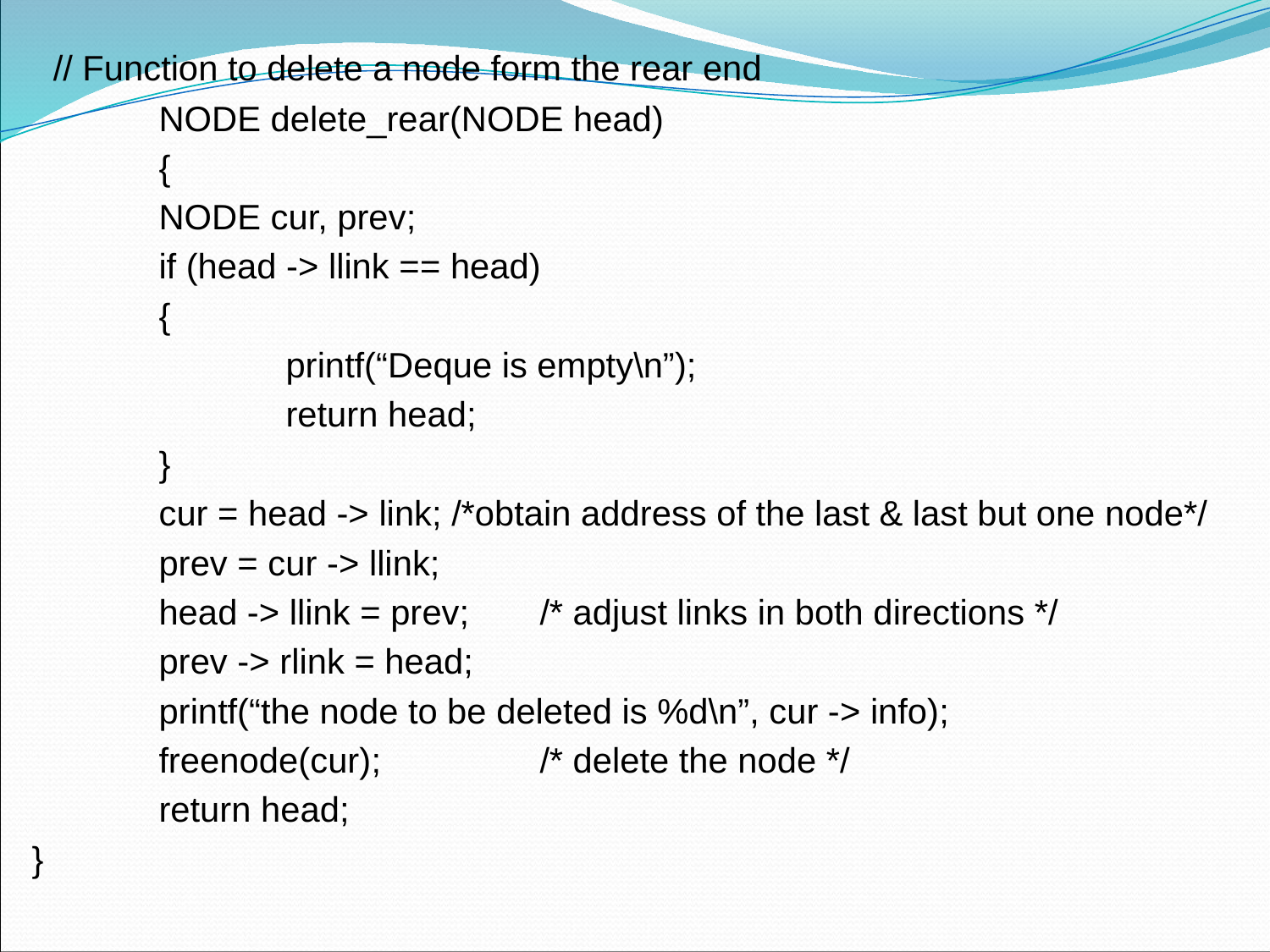

// Function to delete a node form the rear end
 	NODE delete_rear(NODE head)
	{
	NODE cur, prev;
	if (head -> llink == head)
	{
		printf(“Deque is empty\n”);
		return head;
	}
	cur = head -> link; /*obtain address of the last & last but one node*/
	prev = cur -> llink;
 	head -> llink = prev;	/* adjust links in both directions */
	prev -> rlink = head;
 	printf(“the node to be deleted is %d\n”, cur -> info);
	freenode(cur);		/* delete the node */
	return head;
}
#